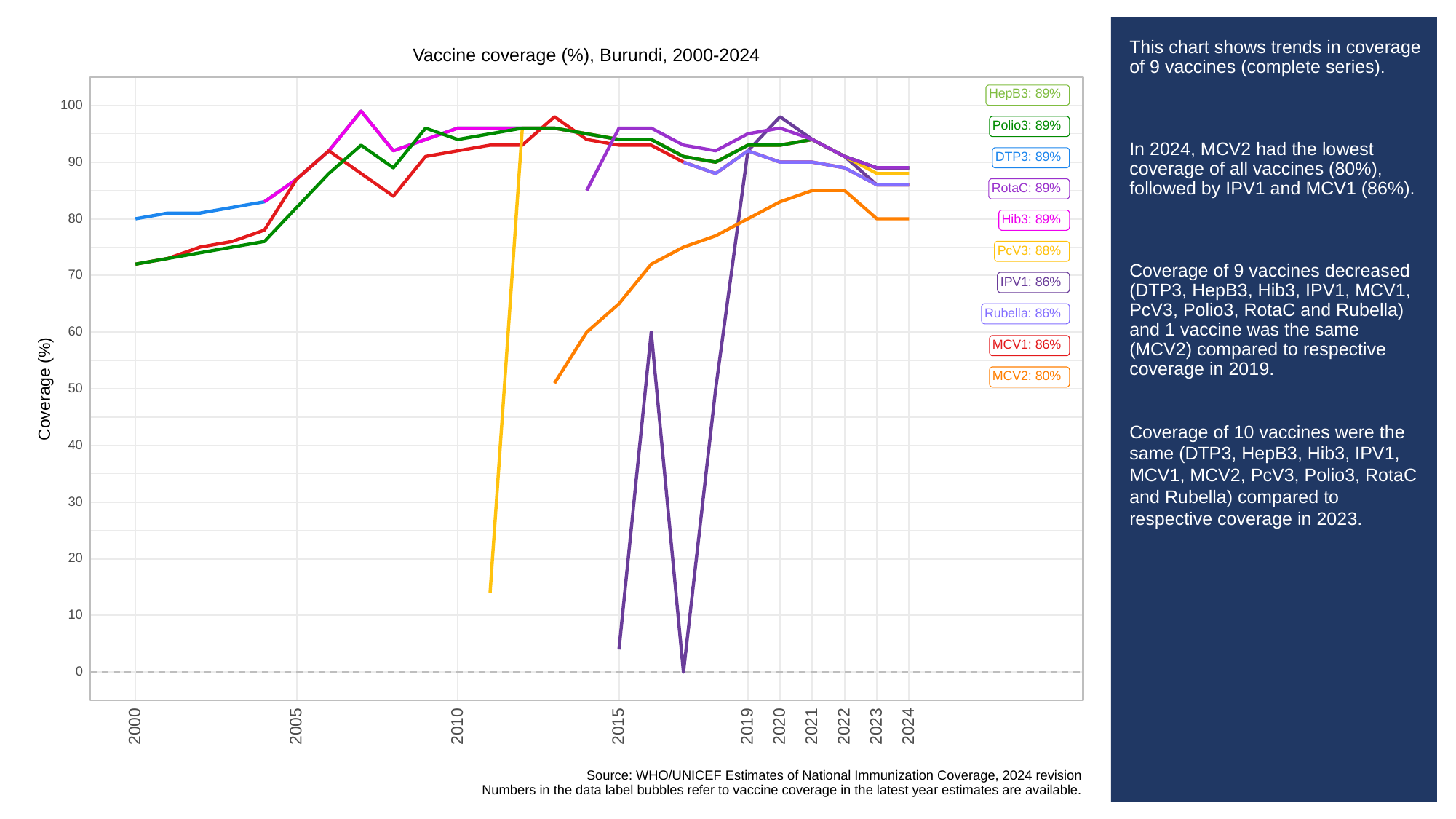

# This chart shows trends in coverage of 9 vaccines (complete series).

In 2024, MCV2 had the lowest coverage of all vaccines (80%), followed by IPV1 and MCV1 (86%).

Coverage of 9 vaccines decreased (DTP3, HepB3, Hib3, IPV1, MCV1, PcV3, Polio3, RotaC and Rubella) and 1 vaccine was the same (MCV2) compared to respective coverage in 2019.

Coverage of 10 vaccines were the same (DTP3, HepB3, Hib3, IPV1, MCV1, MCV2, PcV3, Polio3, RotaC and Rubella) compared to respective coverage in 2023.

Vaccine coverage (%), Burundi, 2000-2024

HepB3: 89%

100

Polio3: 89%

DTP3: 89%
90

RotaC: 89%

80
Hib3: 89%

PcV3: 88%

70

IPV1: 86%

Rubella: 86%
60

MCV1: 86%

MCV2: 80%
Coverage (%)
50

40

30

20

10

0

2023
2000
2005
2010
2015
2019
2020
2021
2022
2024
Source: WHO/UNICEF Estimates of National Immunization Coverage, 2024 revision
Numbers in the data label bubbles refer to vaccine coverage in the latest year estimates are available.